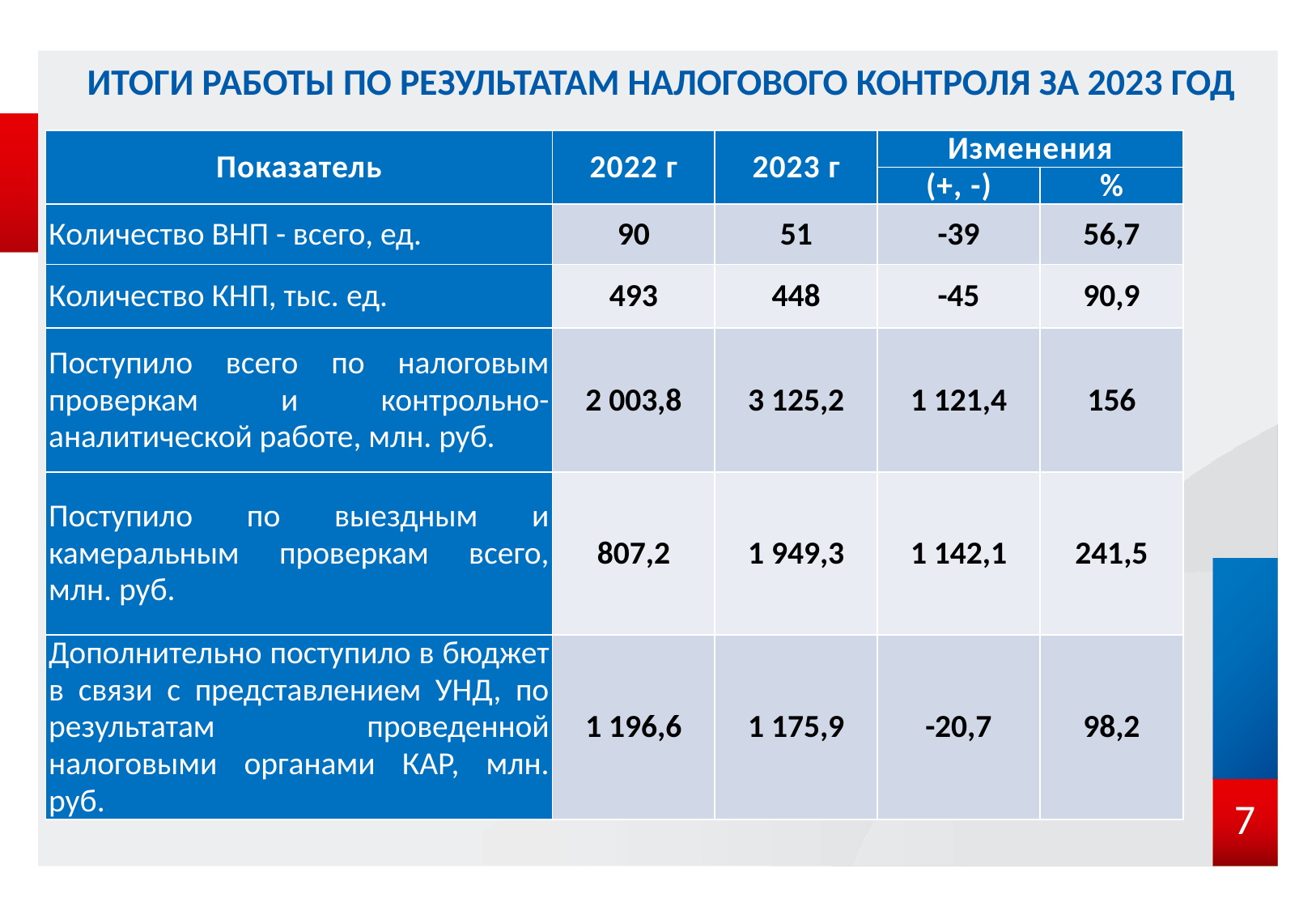

# ИТОГИ РАБОТЫ ПО РЕЗУЛЬТАТАМ НАЛОГОВОГО КОНТРОЛЯ ЗА 2023 ГОД
| Показатель | 2022 г | 2023 г | Изменения |  |
| --- | --- | --- | --- | --- |
|  |  |  | (+, -) | % |
| Количество ВНП - всего, ед. | 90 | 51 | -39 | 56,7 |
| Количество КНП, тыс. ед. | 493 | 448 | -45 | 90,9 |
| Поступило всего по налоговым проверкам и контрольно-аналитической работе, млн. руб. | 2 003,8 | 3 125,2 | 1 121,4 | 156 |
| Поступило по выездным и камеральным проверкам всего, млн. руб. | 807,2 | 1 949,3 | 1 142,1 | 241,5 |
| Дополнительно поступило в бюджет в связи с представлением УНД, по результатам проведенной налоговыми органами КАР, млн. руб. | 1 196,6 | 1 175,9 | -20,7 | 98,2 |
7